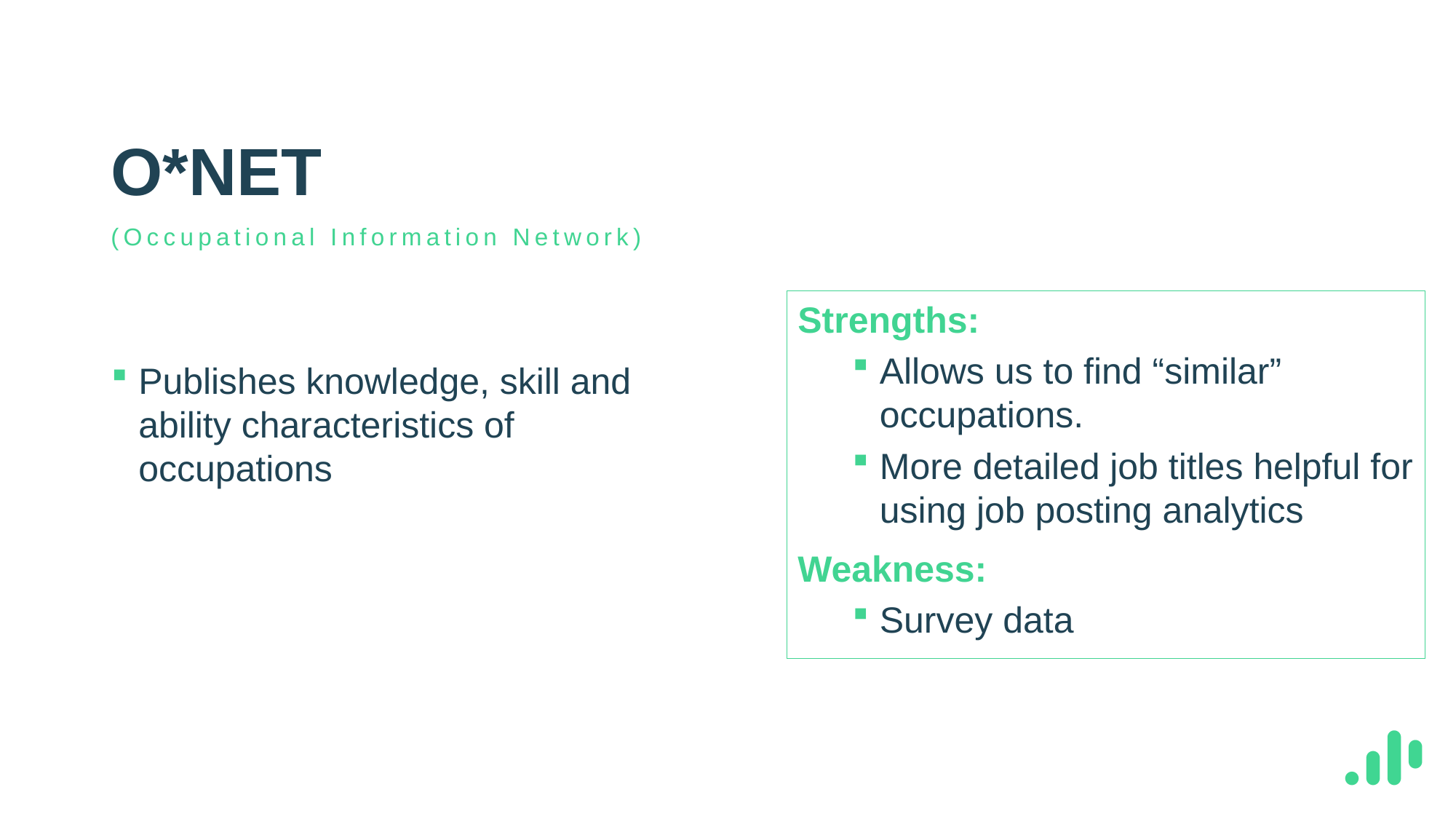

# O*NET
(Occupational Information Network)
Strengths:
Allows us to find “similar” occupations.
More detailed job titles helpful for using job posting analytics
Weakness:
Survey data
Publishes knowledge, skill and ability characteristics of occupations